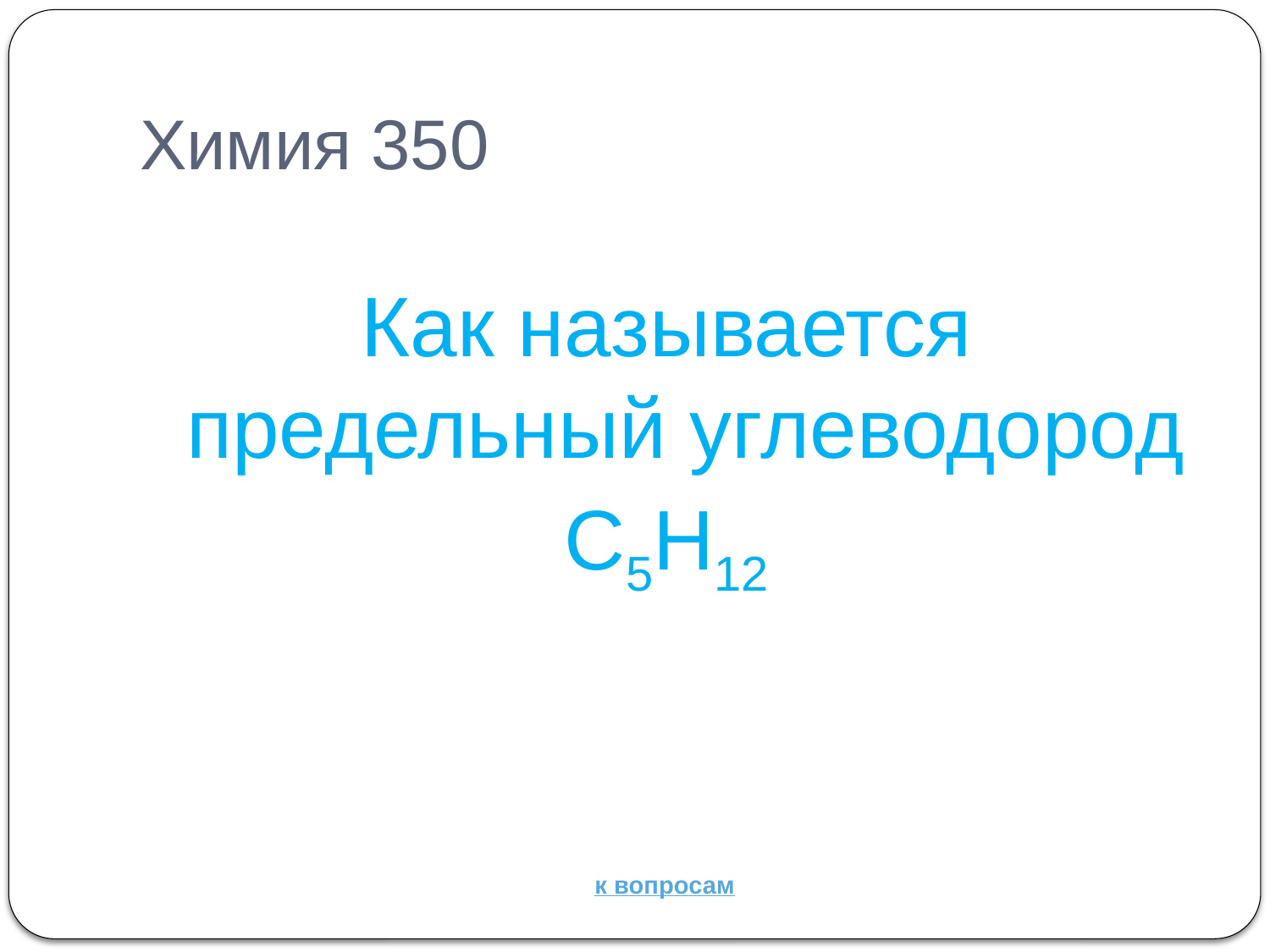

# Химия 350

Как называется предельный углеводород
C5H12

к вопросам